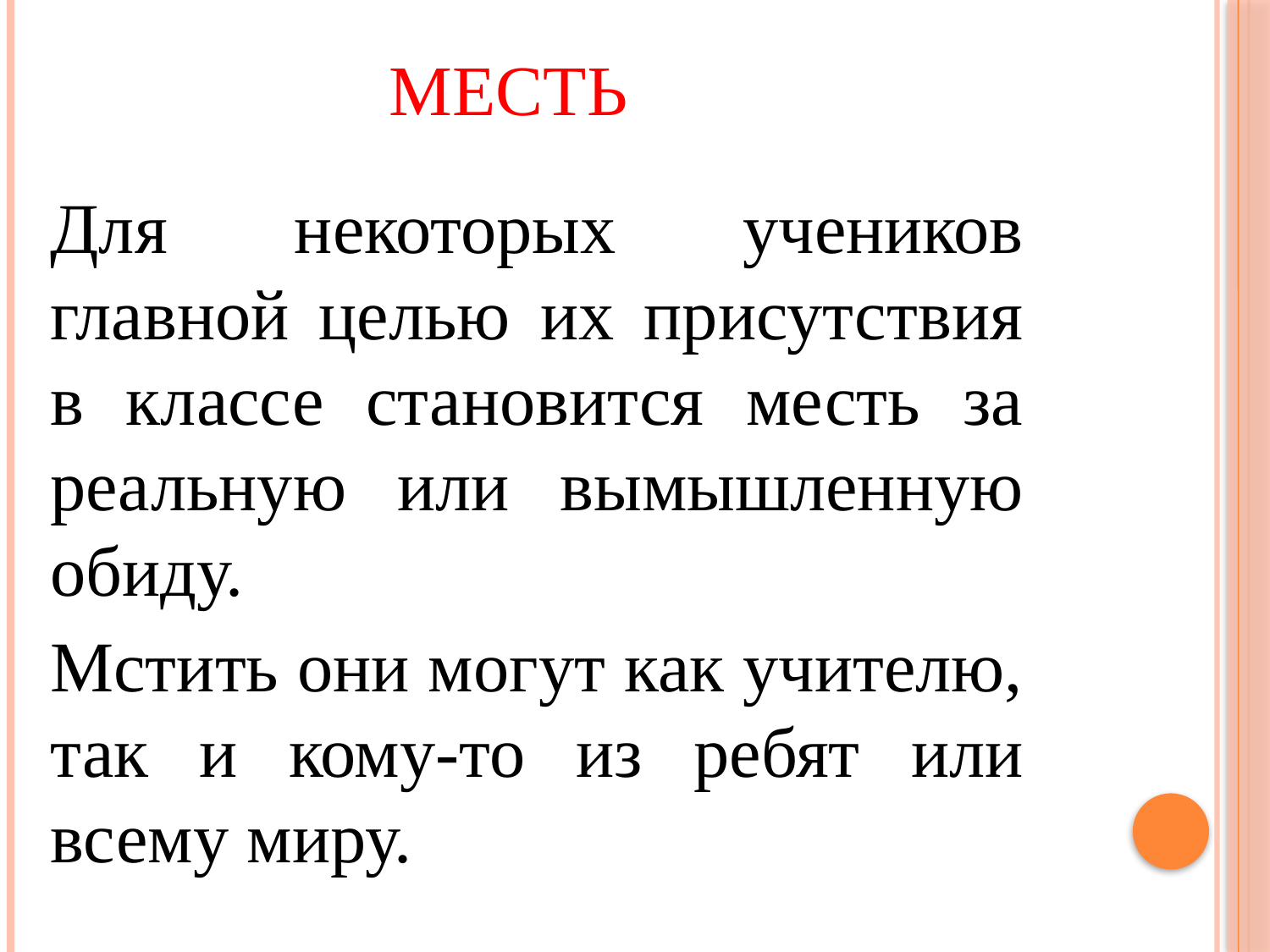

Месть
	Для некоторых учеников главной целью их присутствия в классе становится месть за реальную или вымышленную обиду.
	Мстить они могут как учителю, так и кому-то из ребят или всему миру.